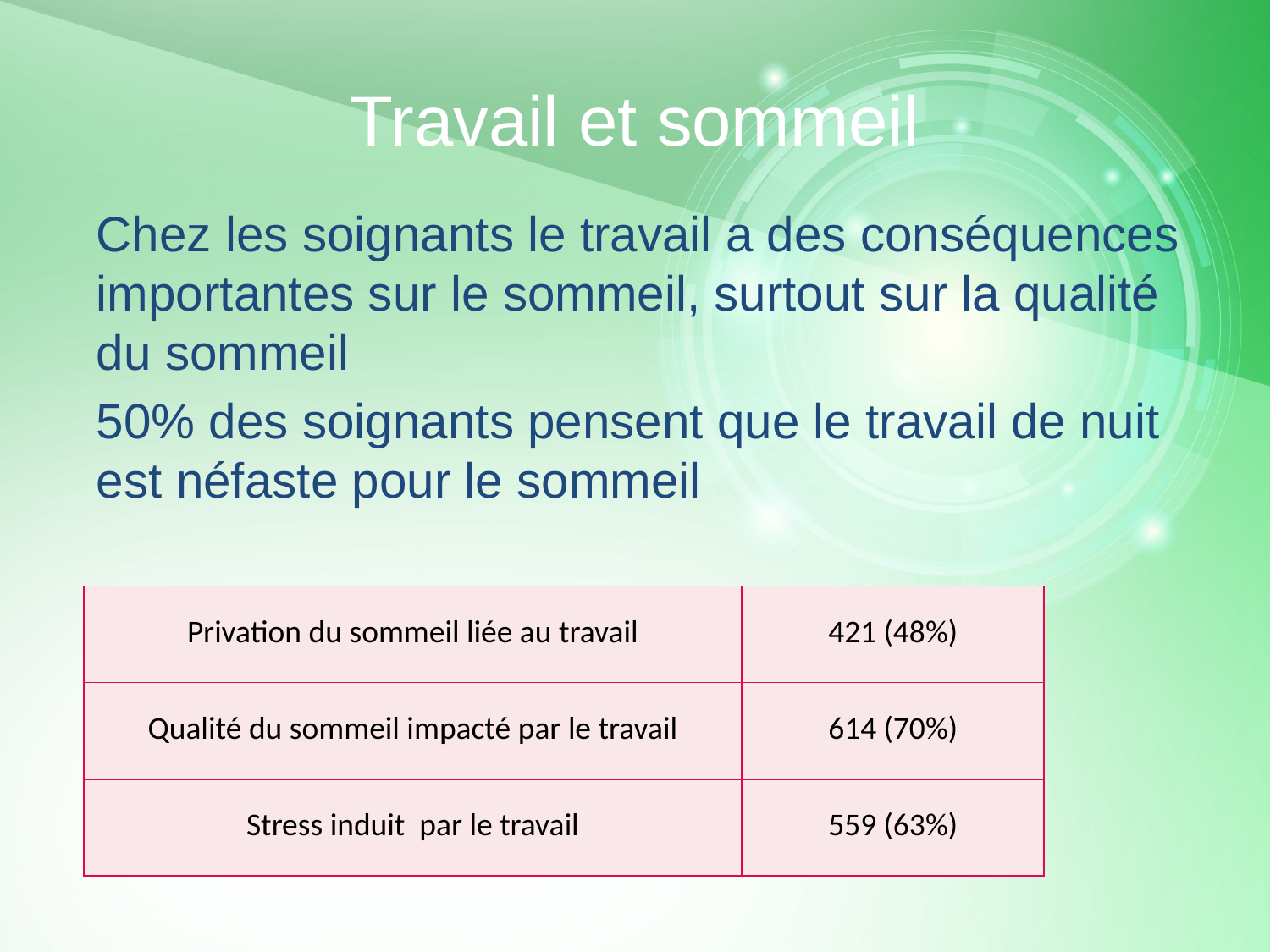

# Travail et sommeil
Chez les soignants le travail a des conséquences importantes sur le sommeil, surtout sur la qualité du sommeil
50% des soignants pensent que le travail de nuit est néfaste pour le sommeil

| Privation du sommeil liée au travail | 421 (48%) |
| --- | --- |
| Qualité du sommeil impacté par le travail | 614 (70%) |
| Stress induit par le travail | 559 (63%) |